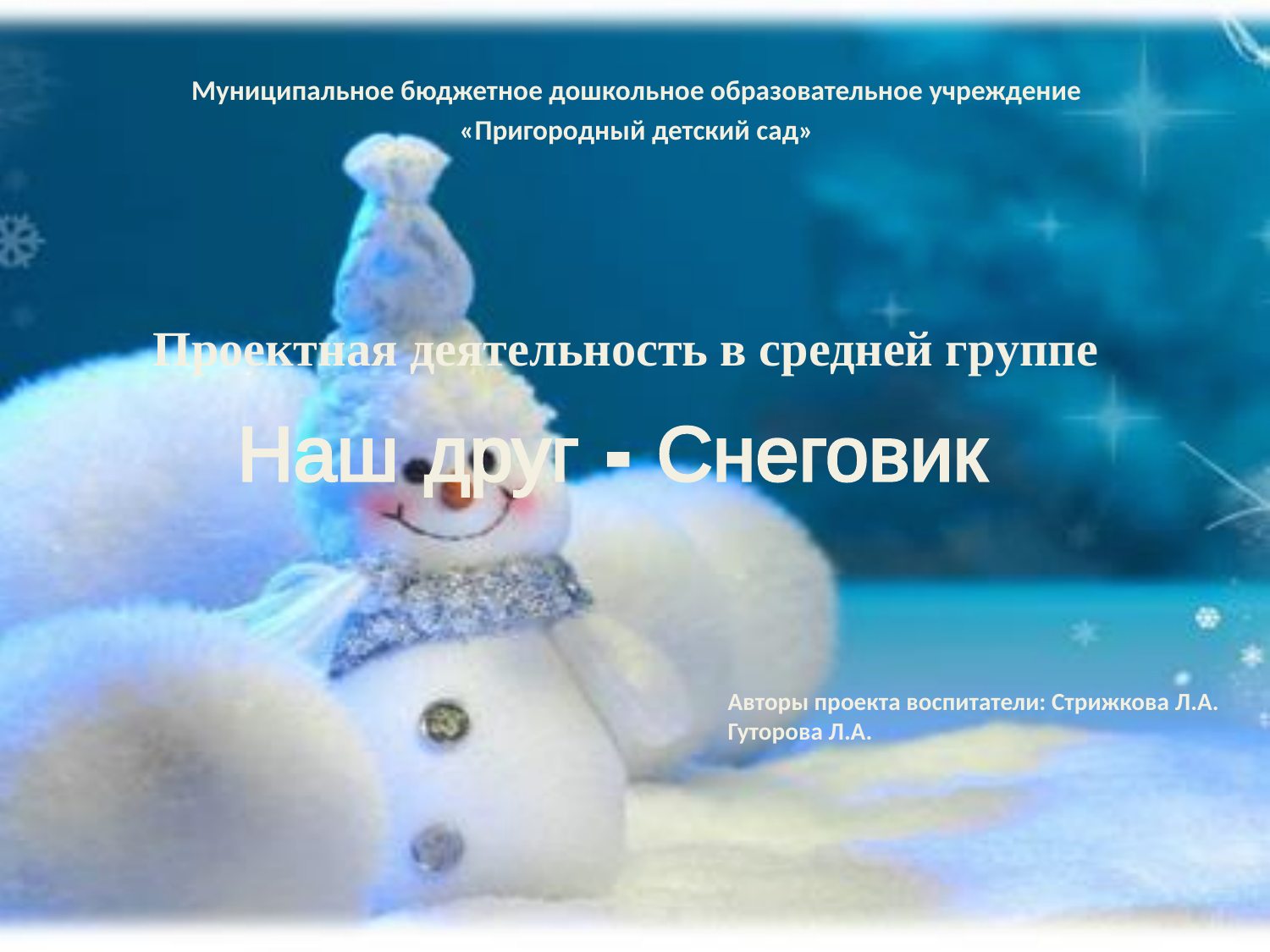

Муниципальное бюджетное дошкольное образовательное учреждение
«Пригородный детский сад»

Проектная деятельность в средней группе
Наш друг - Снеговик

# Авторы проекта воспитатели: Стрижкова Л.А. Гуторова Л.А.